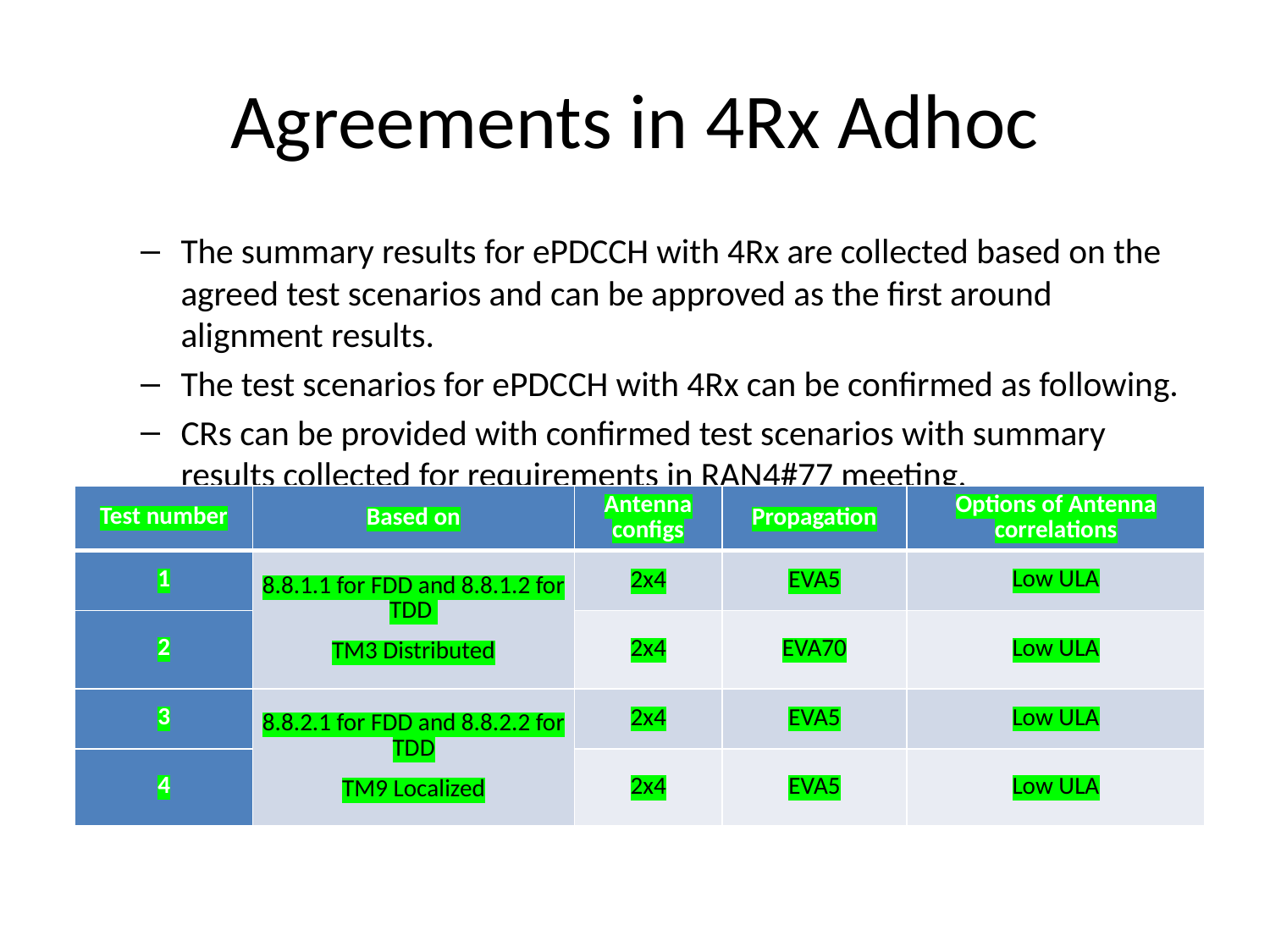

# Agreements in 4Rx Adhoc
The summary results for ePDCCH with 4Rx are collected based on the agreed test scenarios and can be approved as the first around alignment results.
The test scenarios for ePDCCH with 4Rx can be confirmed as following.
CRs can be provided with confirmed test scenarios with summary results collected for requirements in RAN4#77 meeting.

| Test number | Based on | Antenna configs | Propagation | Options of Antenna correlations |
| --- | --- | --- | --- | --- |
| 1 | 8.8.1.1 for FDD and 8.8.1.2 for TDD TM3 Distributed | 2x4 | EVA5 | Low ULA |
| 2 |  | 2x4 | EVA70 | Low ULA |
| 3 | 8.8.2.1 for FDD and 8.8.2.2 for TDD TM9 Localized | 2x4 | EVA5 | Low ULA |
| 4 |  | 2x4 | EVA5 | Low ULA |